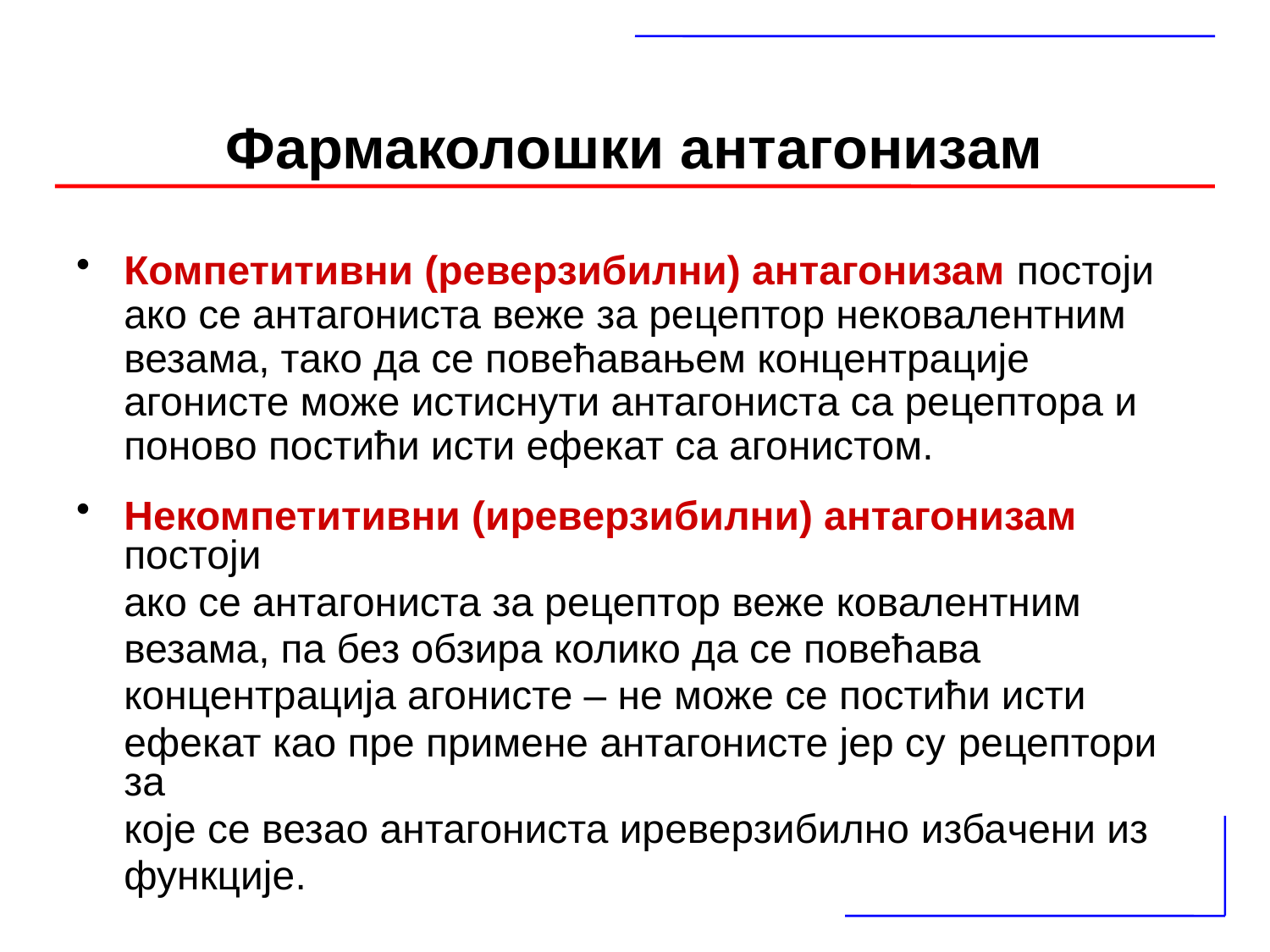

# Фармаколошки антагонизам
Компетитивни (реверзибилни) антагонизам постоји ако се антагониста веже за рецептор нековалентним везама, тако да се повећавањем концентрације агонисте може истиснути антагониста са рецептора и поново постићи исти ефекат са агонистом.

Некомпетитивни (иреверзибилни) антагонизам постоји
	ако се антагониста за рецептор веже ковалентним
	везама, па без обзира колико да се повећава
	концентрација агонисте – не може се постићи исти
	ефекат као пре примене антагонисте јер су рецептори за
	које се везао антагониста иреверзибилно избачени из
	функције.